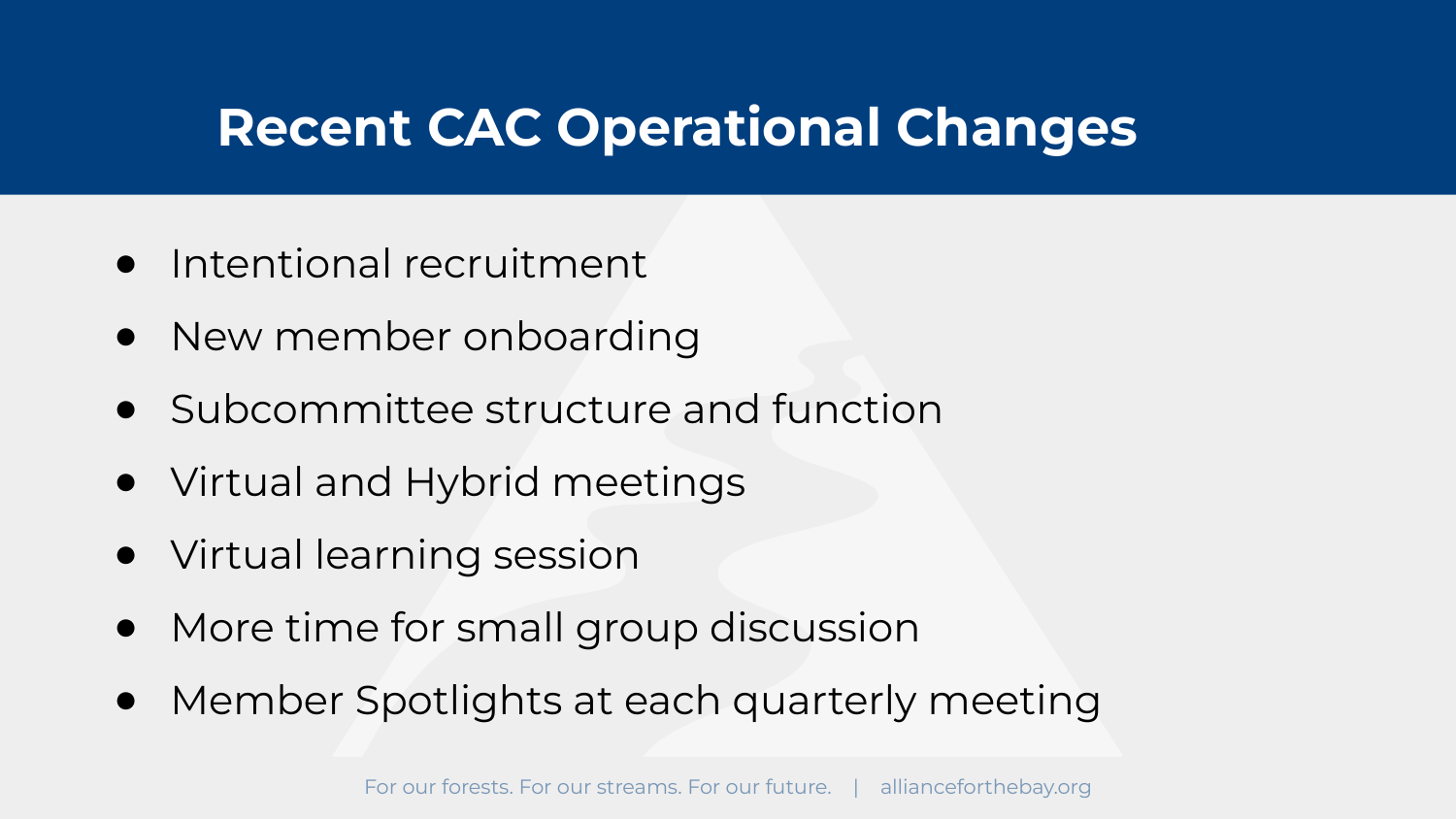

Recent CAC Operational Changes

Intentional recruitment
New member onboarding
Subcommittee structure and function
Virtual and Hybrid meetings
Virtual learning session
More time for small group discussion
Member Spotlights at each quarterly meeting